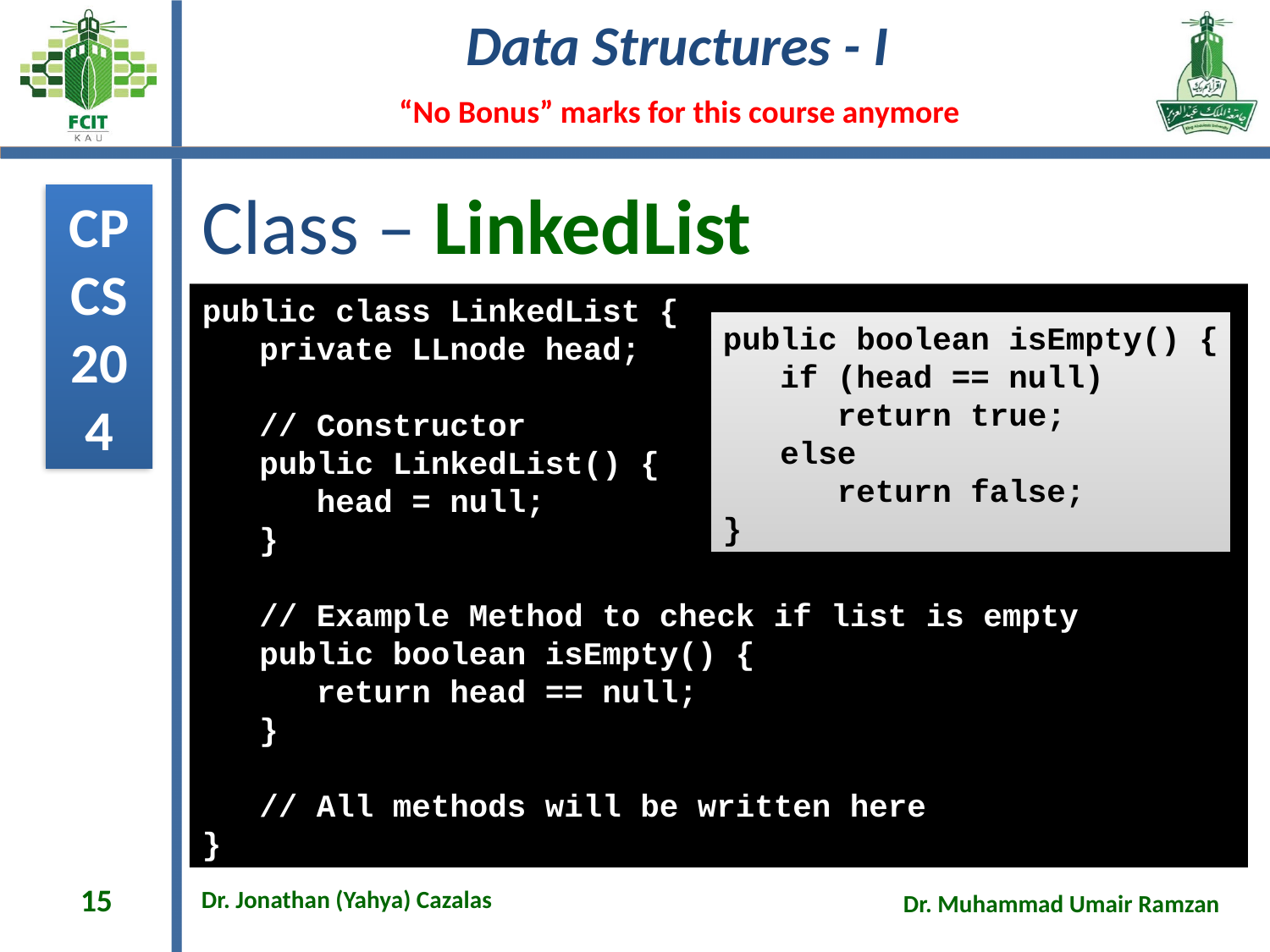

# Class – LinkedList
public class LinkedList {
   private LLnode head;

   // Constructor
   public LinkedList() {
      head = null;
   }

   // Example Method to check if list is empty
   public boolean isEmpty() {
      return head == null;
   }

   // All methods will be written here
}
public boolean isEmpty() {
   if (head == null)
      return true;
   else
      return false;
}
15